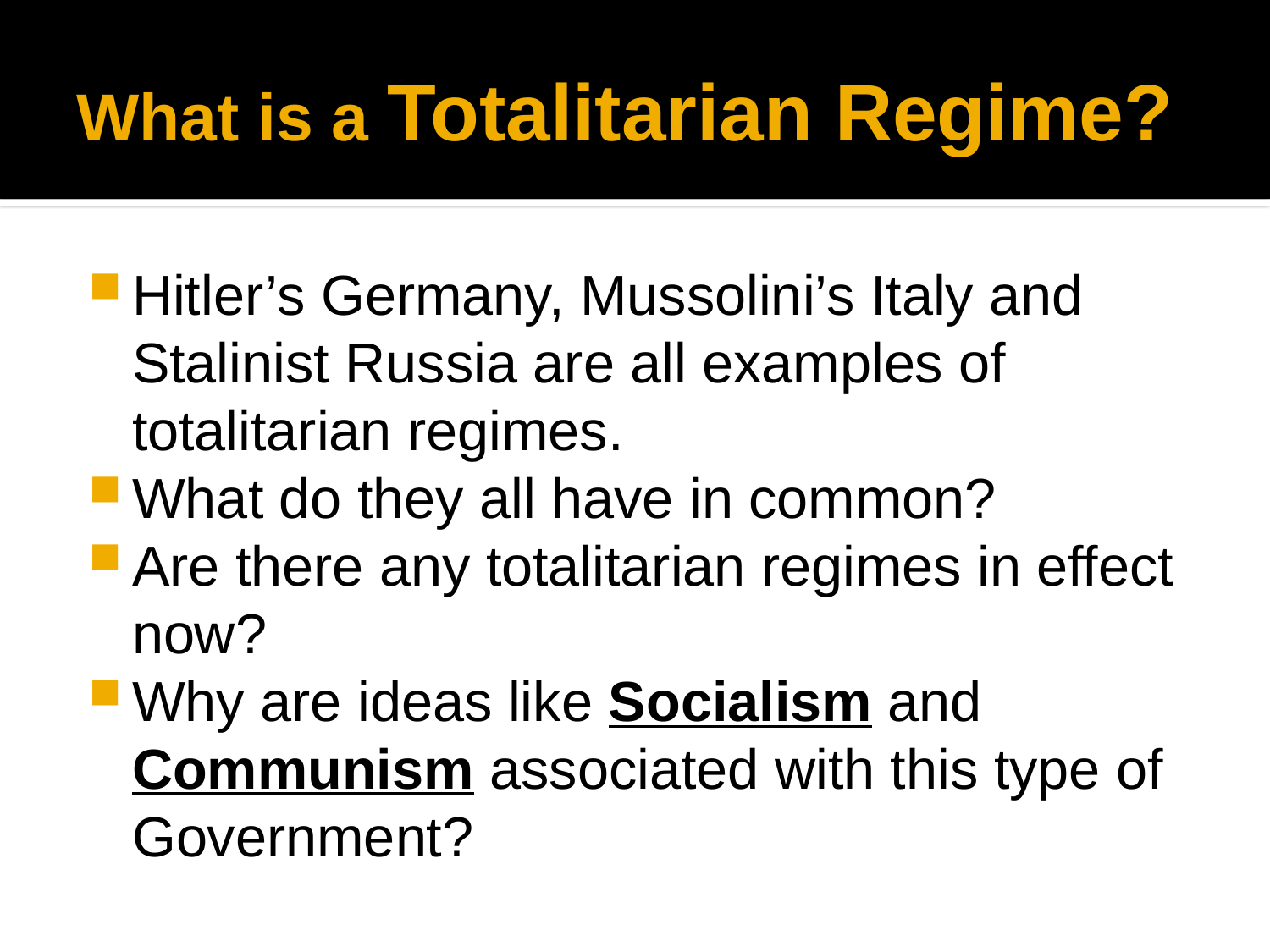

# What is a Totalitarian Regime?
Hitler’s Germany, Mussolini’s Italy and Stalinist Russia are all examples of totalitarian regimes.
What do they all have in common?
Are there any totalitarian regimes in effect now?
Why are ideas like Socialism and Communism associated with this type of Government?